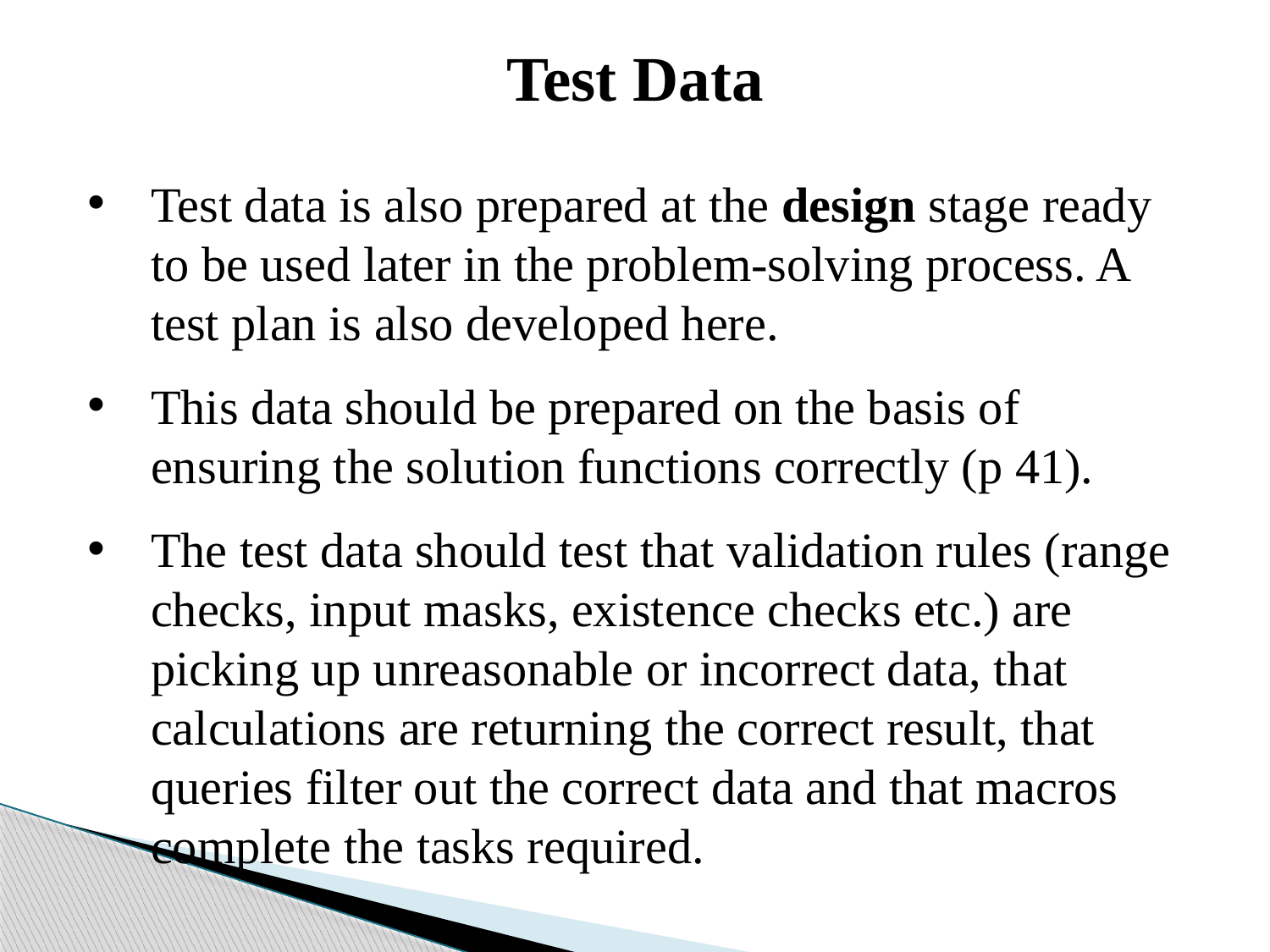

Test Data
Test data is also prepared at the design stage ready to be used later in the problem-solving process. A test plan is also developed here.
This data should be prepared on the basis of ensuring the solution functions correctly (p 41).
The test data should test that validation rules (range checks, input masks, existence checks etc.) are picking up unreasonable or incorrect data, that calculations are returning the correct result, that queries filter out the correct data and that macros complete the tasks required.